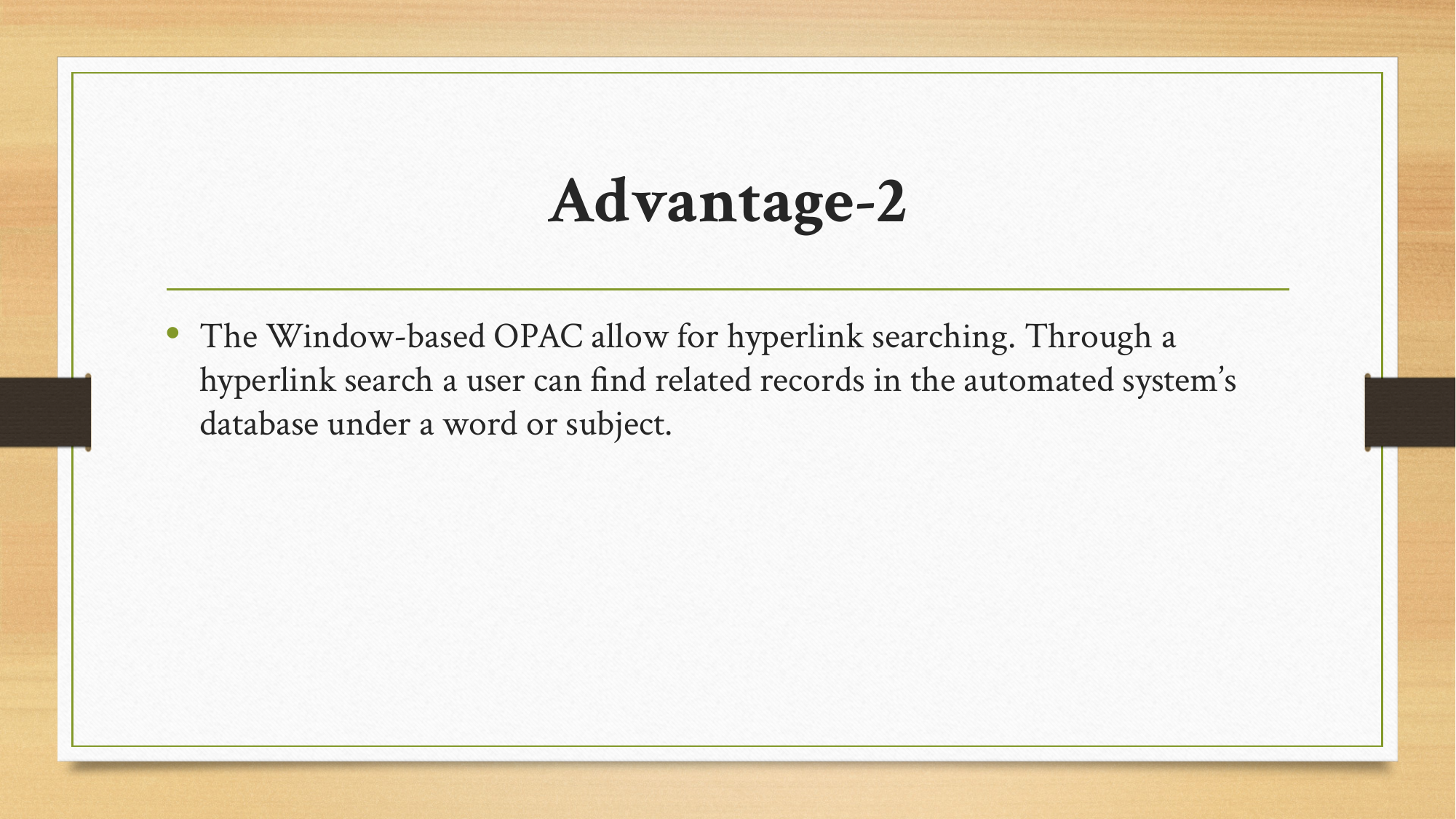

# Advantage-2
The Window-based OPAC allow for hyperlink searching. Through a hyperlink search a user can find related records in the automated system’s database under a word or subject.